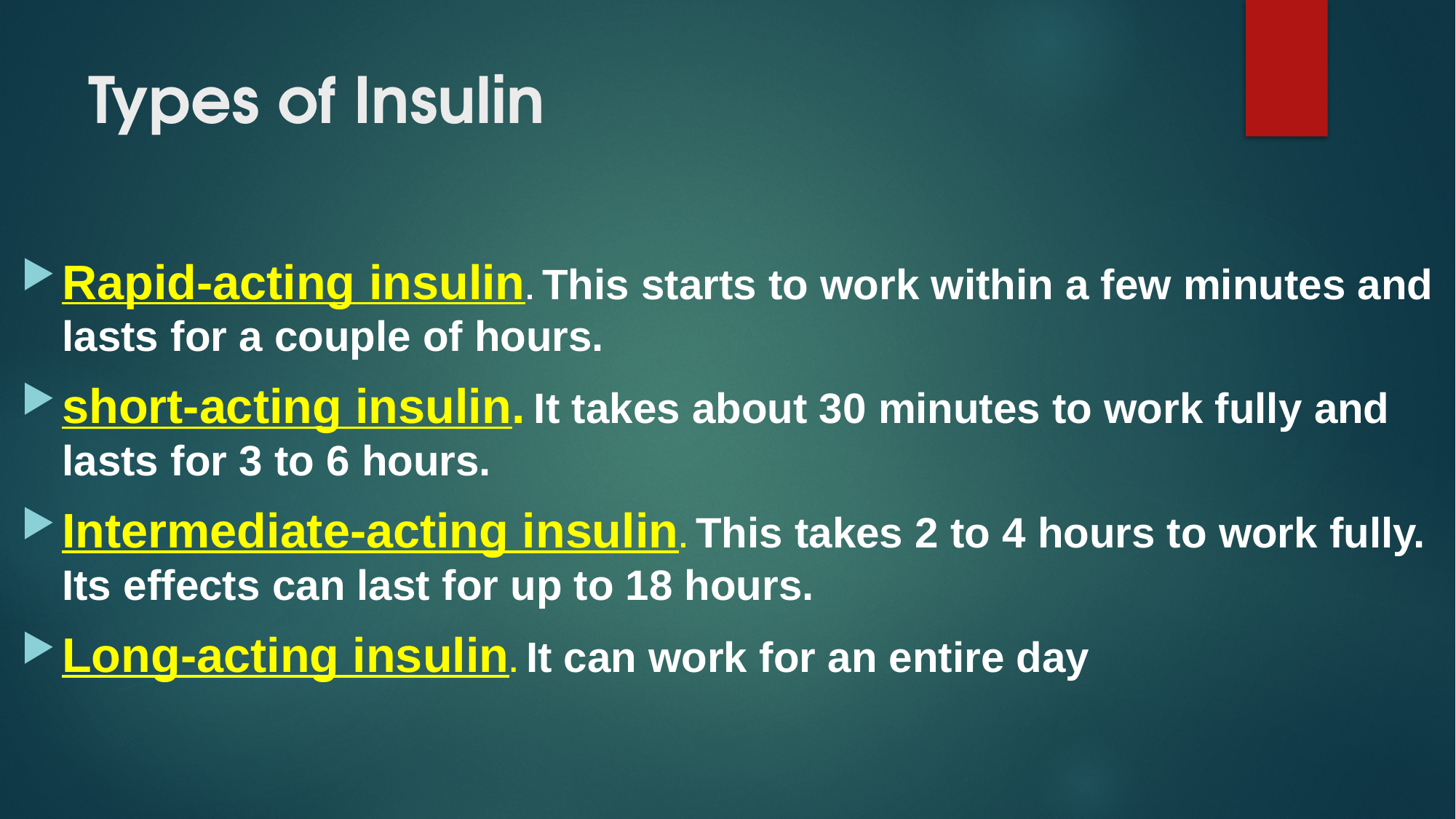

# Types of Insulin
Rapid-acting insulin. This starts to work within a few minutes and lasts for a couple of hours.
short-acting insulin. It takes about 30 minutes to work fully and lasts for 3 to 6 hours.
Intermediate-acting insulin. This takes 2 to 4 hours to work fully. Its effects can last for up to 18 hours.
Long-acting insulin. It can work for an entire day